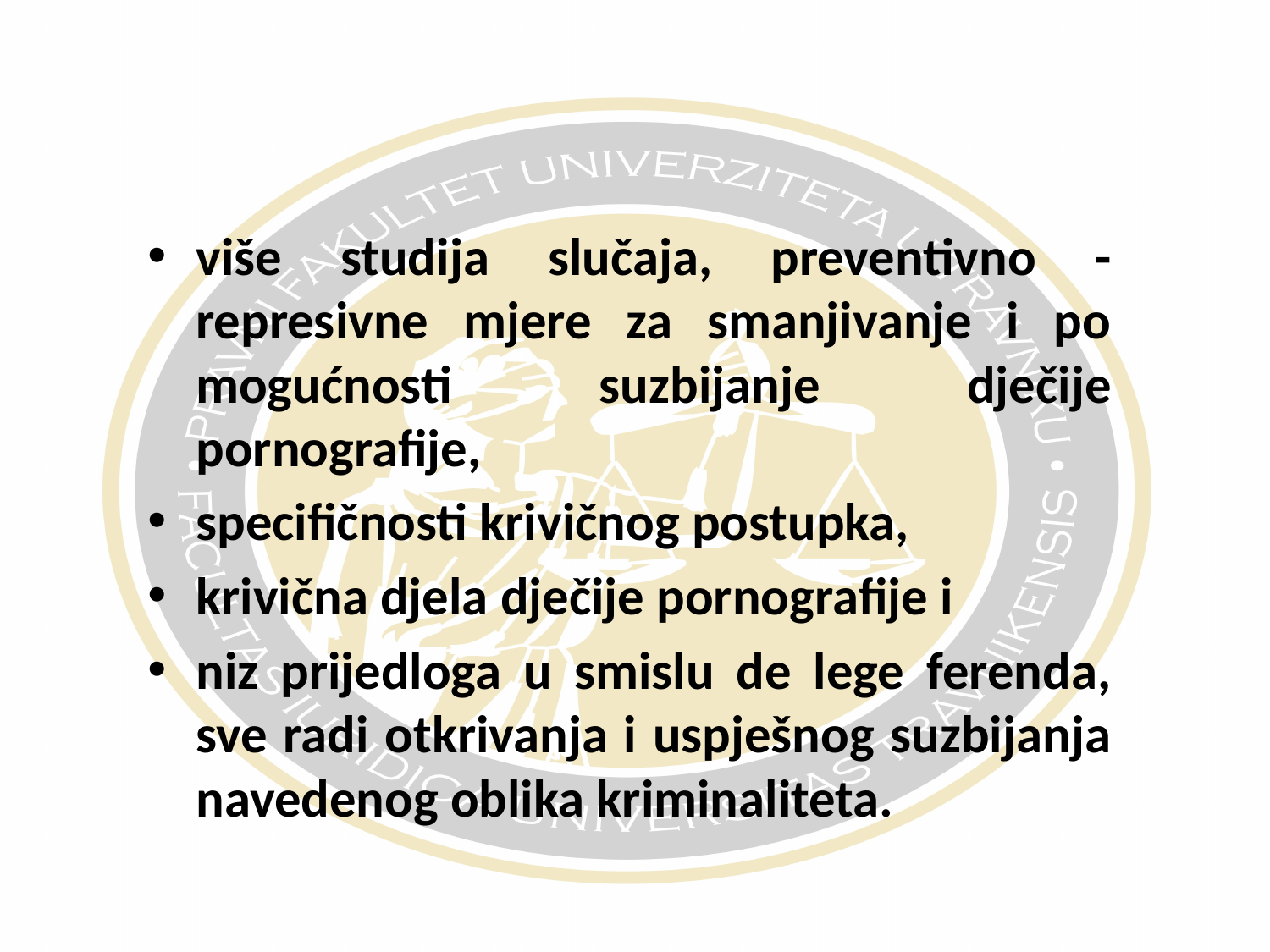

#
više studija slučaja, preventivno - represivne mjere za smanjivanje i po mogućnosti suzbijanje dječije pornografije,
specifičnosti krivičnog postupka,
krivična djela dječije pornografije i
niz prijedloga u smislu de lege ferenda, sve radi otkrivanja i uspješnog suzbijanja navedenog oblika kriminaliteta.